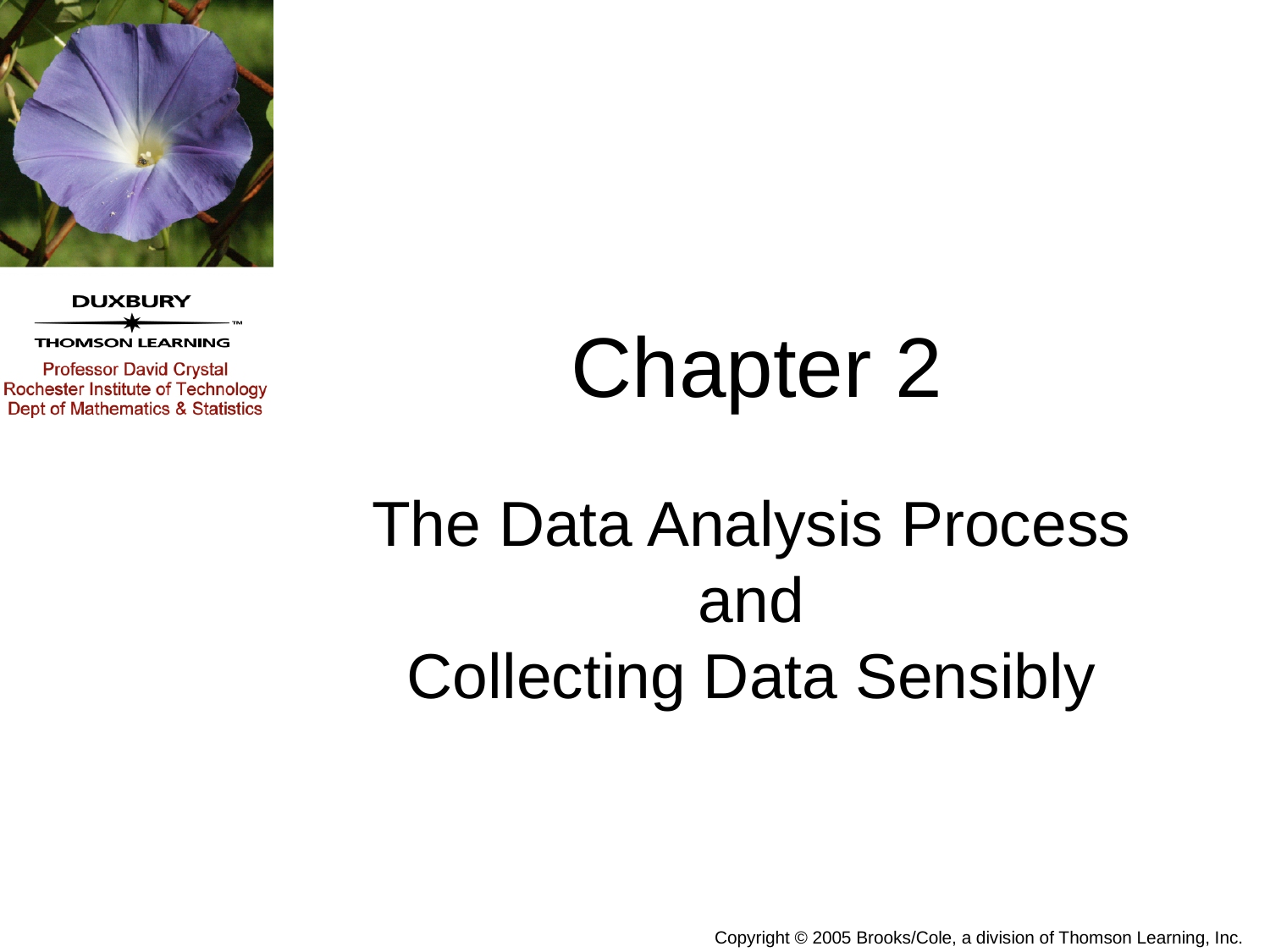

Chapter 2
The Data Analysis Process
and
Collecting Data Sensibly